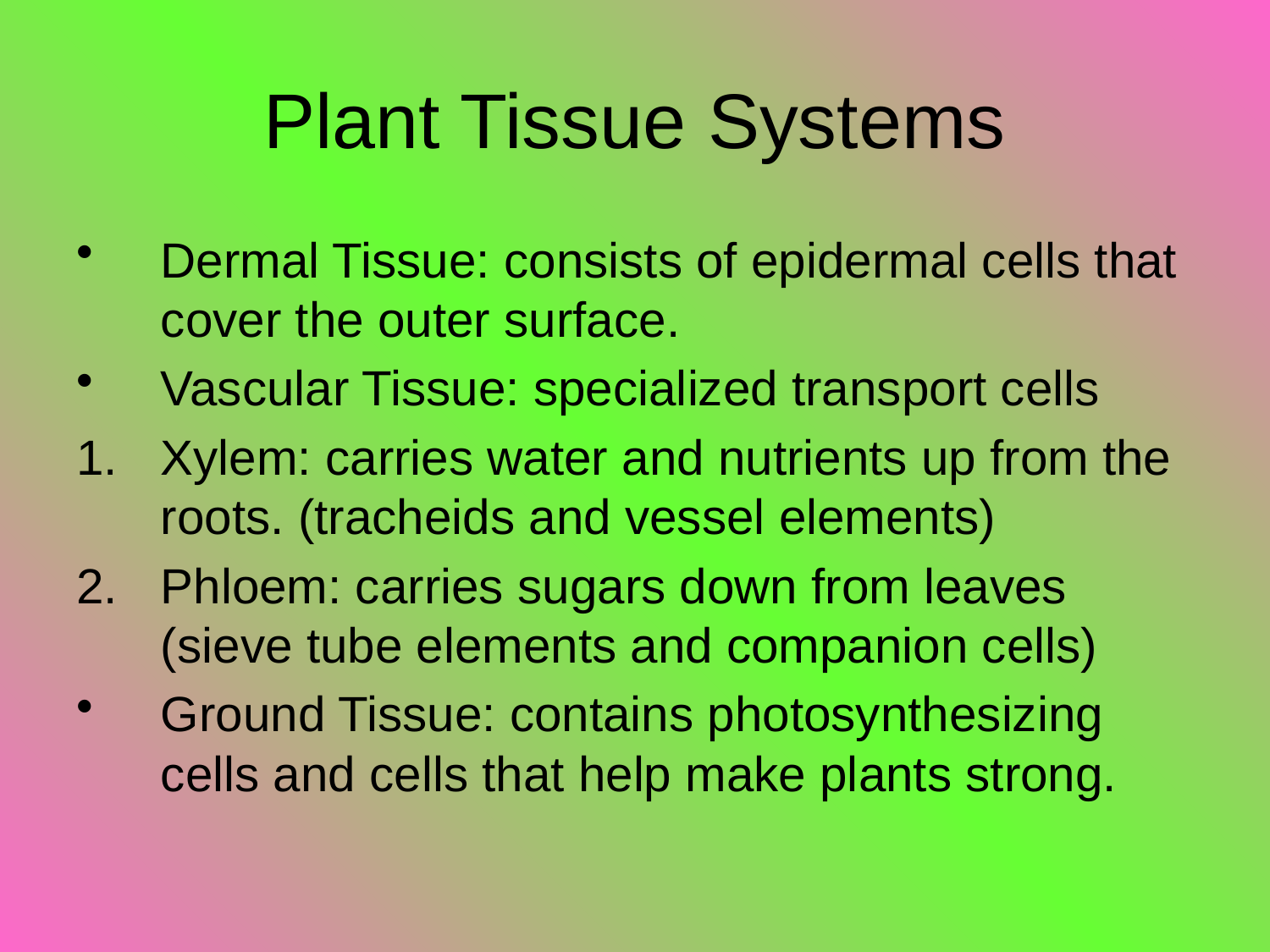

# Plant Tissue Systems
Dermal Tissue: consists of epidermal cells that cover the outer surface.
Vascular Tissue: specialized transport cells
Xylem: carries water and nutrients up from the roots. (tracheids and vessel elements)
Phloem: carries sugars down from leaves (sieve tube elements and companion cells)
Ground Tissue: contains photosynthesizing cells and cells that help make plants strong.